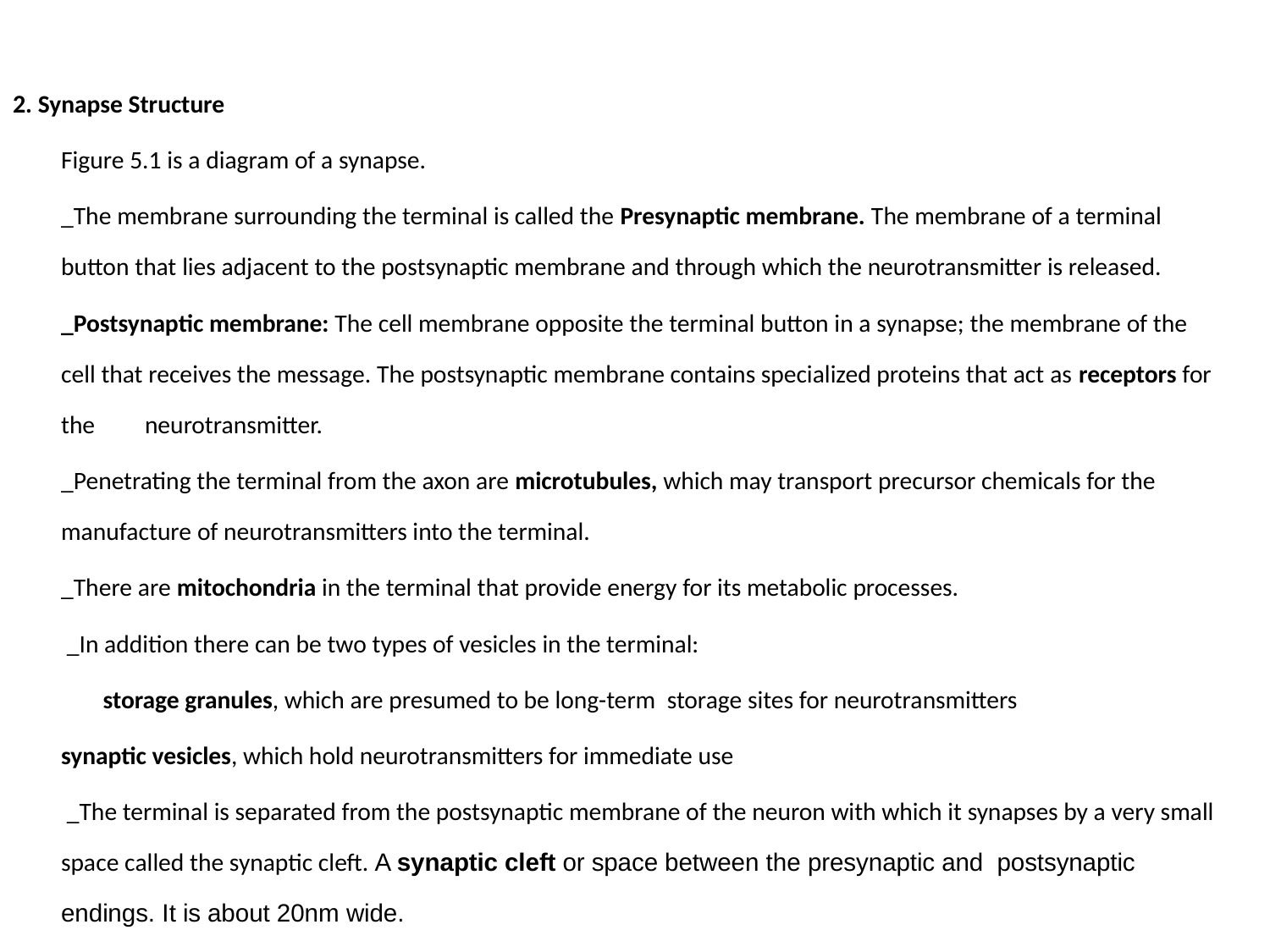

2. Synapse Structure
	Figure 5.1 is a diagram of a synapse.
	_The membrane surrounding the terminal is called the Presynaptic membrane. The membrane of a terminal button that lies adjacent to the postsynaptic membrane and through which the neurotransmitter is released.
	_Postsynaptic membrane: The cell membrane opposite the terminal button in a synapse; the membrane of the cell that receives the message. The postsynaptic membrane contains specialized proteins that act as receptors for the    	neurotransmitter.
	_Penetrating the terminal from the axon are microtubules, which may transport precursor chemicals for the manufacture of neurotransmitters into the terminal.
	_There are mitochondria in the terminal that provide energy for its metabolic processes.
	 _In addition there can be two types of vesicles in the terminal:
	 	storage granules, which are presumed to be long-term  storage sites for neurotransmitters
		synaptic vesicles, which hold neurotransmitters for immediate use
	 _The terminal is separated from the postsynaptic membrane of the neuron with which it synapses by a very small space called the synaptic cleft. A synaptic cleft or space between the presynaptic and  postsynaptic endings. It is about 20nm wide.